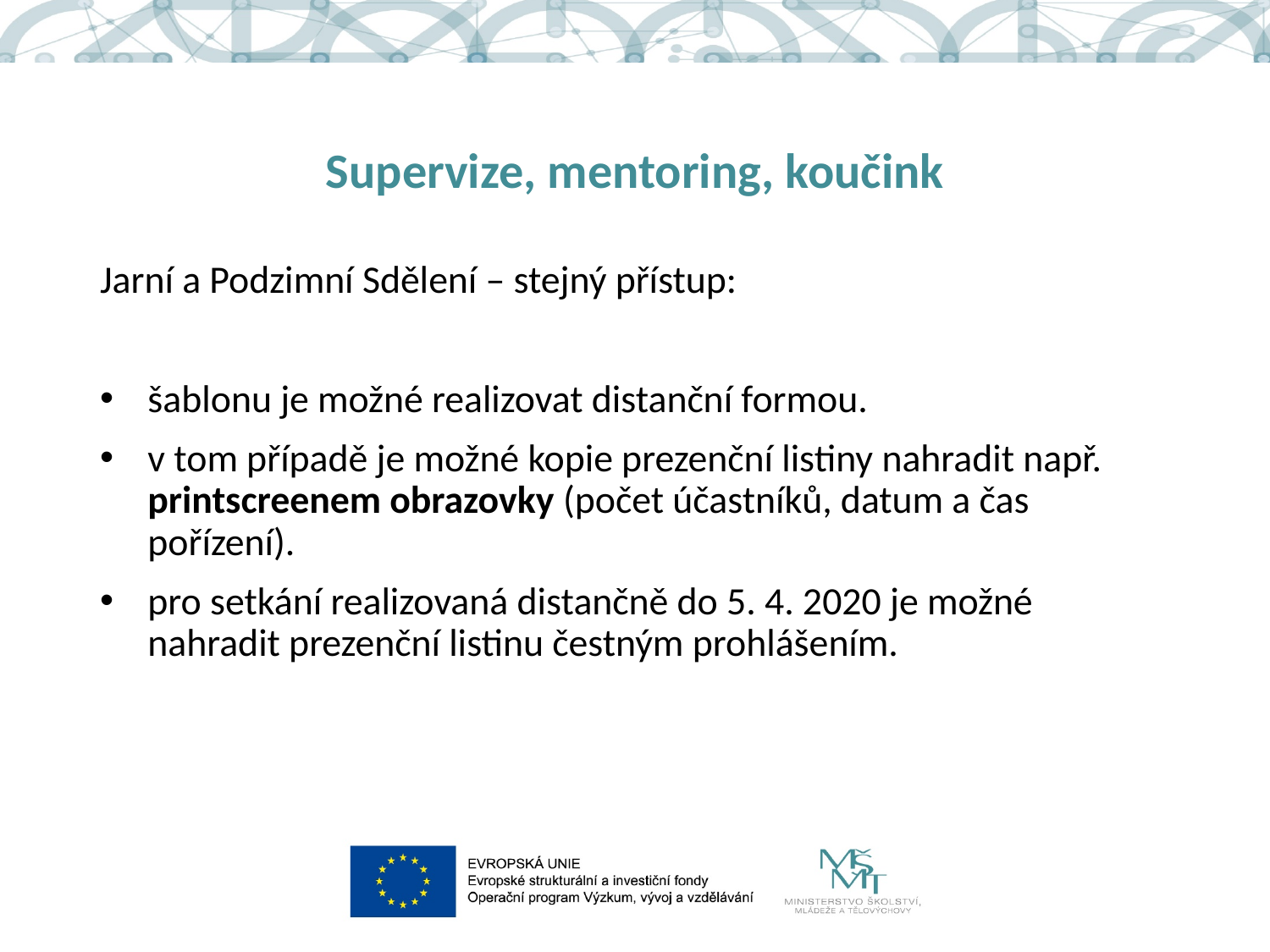

# Supervize, mentoring, koučink
Jarní a Podzimní Sdělení – stejný přístup:

šablonu je možné realizovat distanční formou.
v tom případě je možné kopie prezenční listiny nahradit např. printscreenem obrazovky (počet účastníků, datum a čas pořízení).
pro setkání realizovaná distančně do 5. 4. 2020 je možné nahradit prezenční listinu čestným prohlášením.